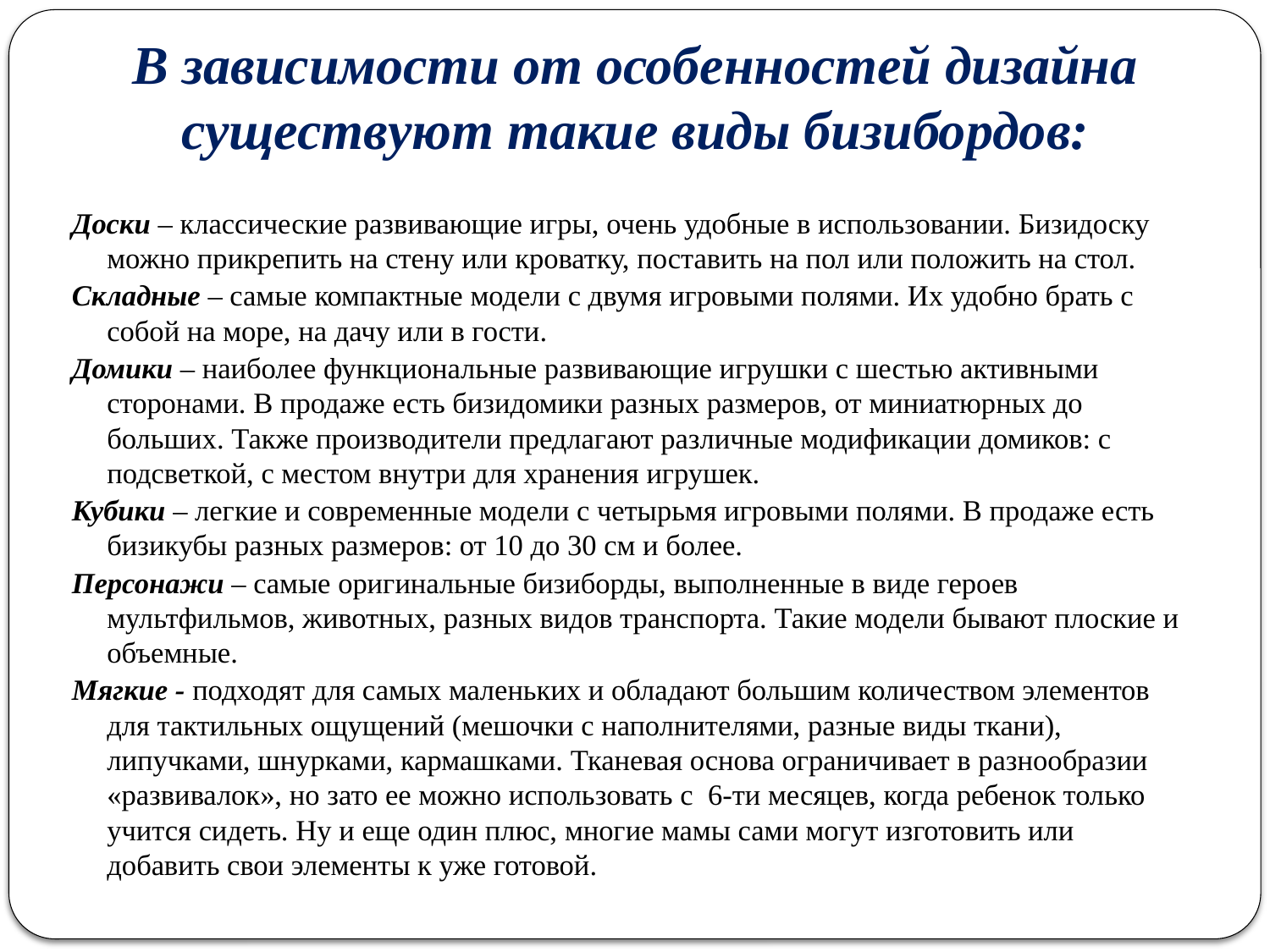

# В зависимости от особенностей дизайна существуют такие виды бизибордов:

Доски – классические развивающие игры, очень удобные в использовании. Бизидоску можно прикрепить на стену или кроватку, поставить на пол или положить на стол.
Складные – самые компактные модели с двумя игровыми полями. Их удобно брать с собой на море, на дачу или в гости.
Домики – наиболее функциональные развивающие игрушки с шестью активными сторонами. В продаже есть бизидомики разных размеров, от миниатюрных до больших. Также производители предлагают различные модификации домиков: с подсветкой, с местом внутри для хранения игрушек.
Кубики – легкие и современные модели с четырьмя игровыми полями. В продаже есть бизикубы разных размеров: от 10 до 30 см и более.
Персонажи – самые оригинальные бизиборды, выполненные в виде героев мультфильмов, животных, разных видов транспорта. Такие модели бывают плоские и объемные.
Мягкие - подходят для самых маленьких и обладают большим количеством элементов для тактильных ощущений (мешочки с наполнителями, разные виды ткани), липучками, шнурками, кармашками. Тканевая основа ограничивает в разнообразии «развивалок», но зато ее можно использовать с  6-ти месяцев, когда ребенок только учится сидеть. Ну и еще один плюс, многие мамы сами могут изготовить или добавить свои элементы к уже готовой.